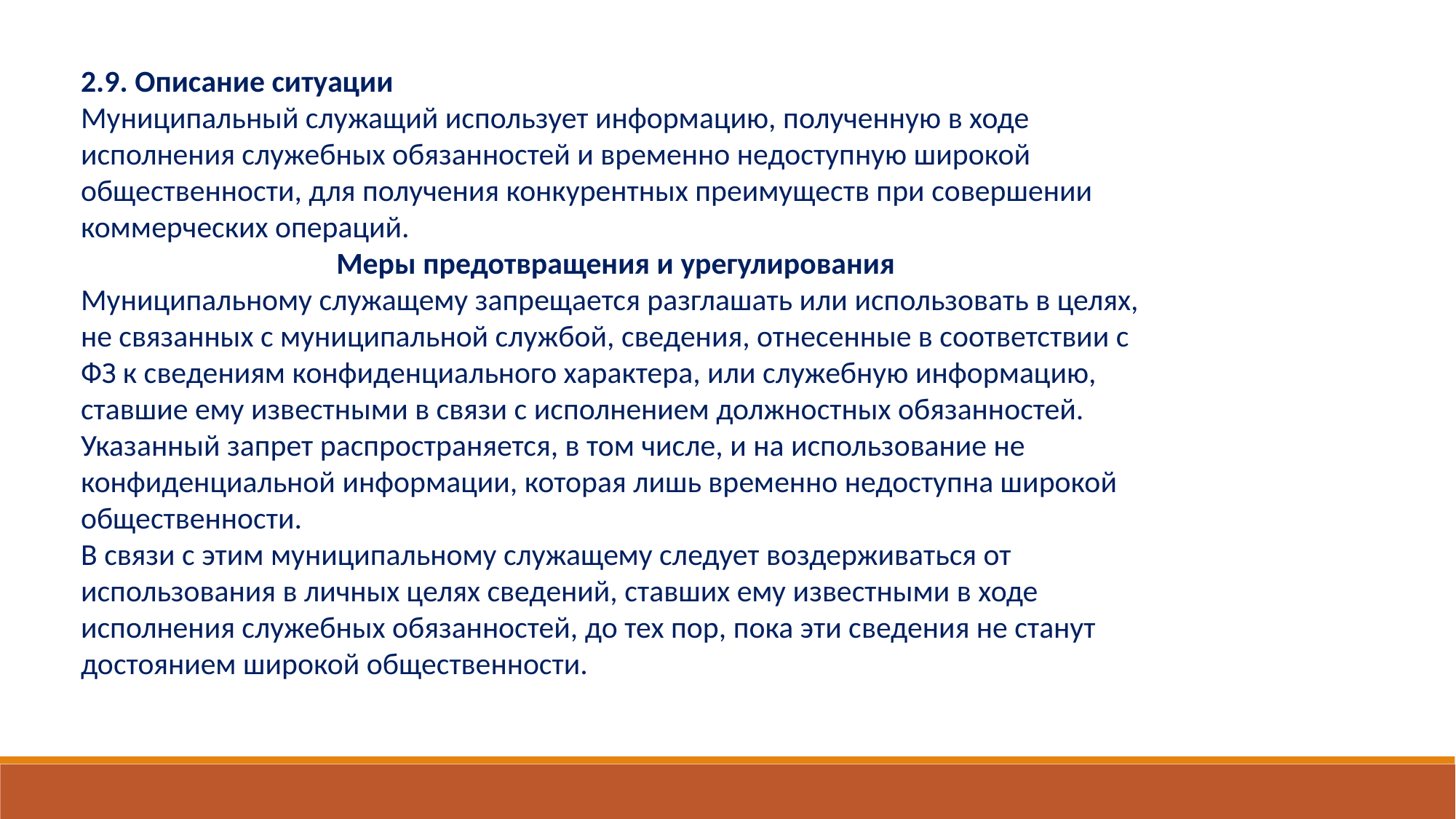

2.9. Описание ситуации
Муниципальный служащий использует информацию, полученную в ходе
исполнения служебных обязанностей и временно недоступную широкой
общественности, для получения конкурентных преимуществ при совершении
коммерческих операций.
Меры предотвращения и урегулирования
Муниципальному служащему запрещается разглашать или использовать в целях, не связанных с муниципальной службой, сведения, отнесенные в соответствии с ФЗ к сведениям конфиденциального характера, или служебную информацию, ставшие ему известными в связи с исполнением должностных обязанностей.
Указанный запрет распространяется, в том числе, и на использование не конфиденциальной информации, которая лишь временно недоступна широкой общественности.
В связи с этим муниципальному служащему следует воздерживаться от использования в личных целях сведений, ставших ему известными в ходе исполнения служебных обязанностей, до тех пор, пока эти сведения не станут достоянием широкой общественности.